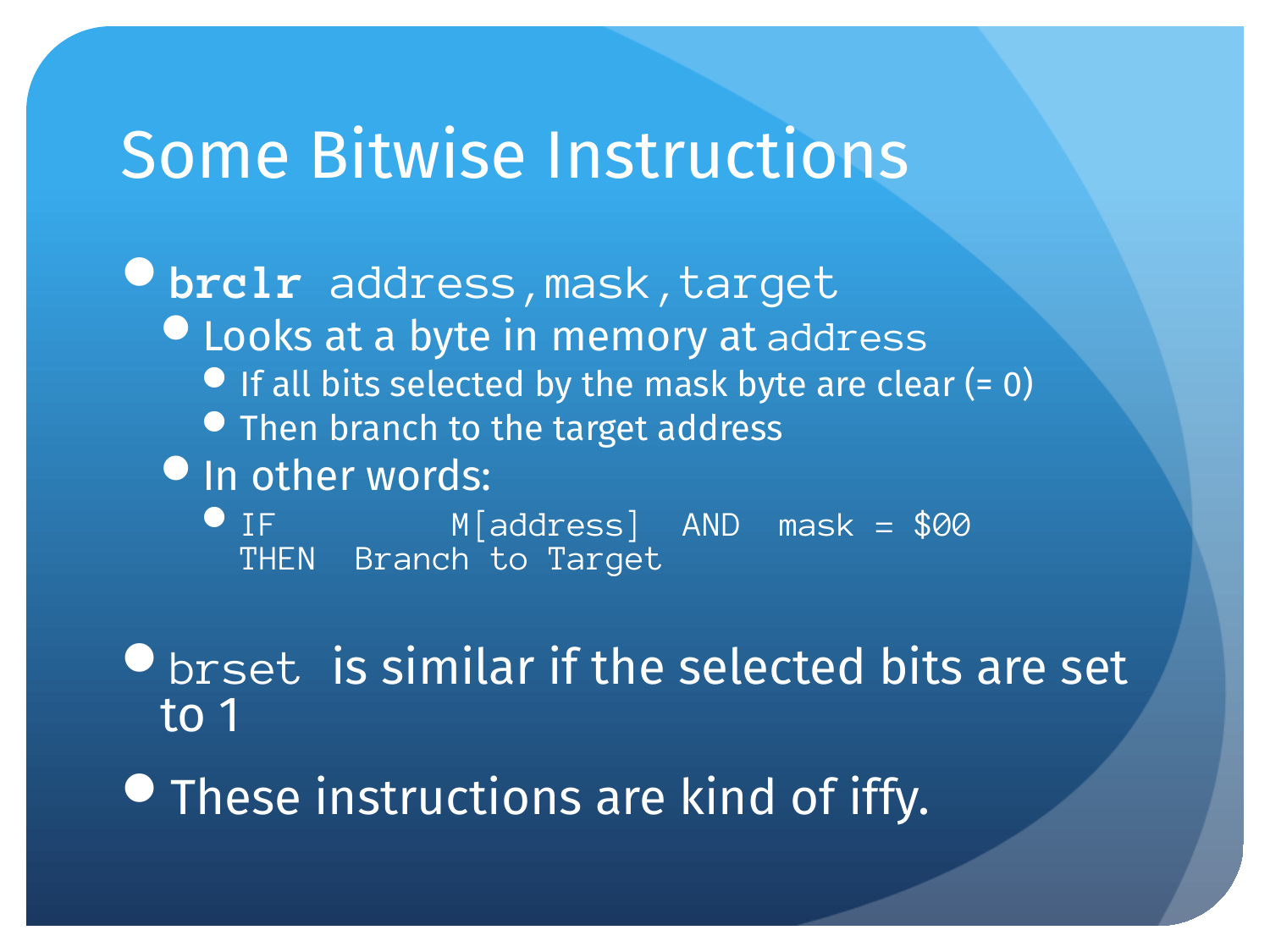

# Some Bitwise Instructions
brclr address,mask,target
Looks at a byte in memory at address
If all bits selected by the mask byte are clear (= 0)
Then branch to the target address
In other words:
IF         M[address]  AND  mask = $00
THEN  Branch to Target
brset is similar if the selected bits are set to 1
These instructions are kind of iffy.